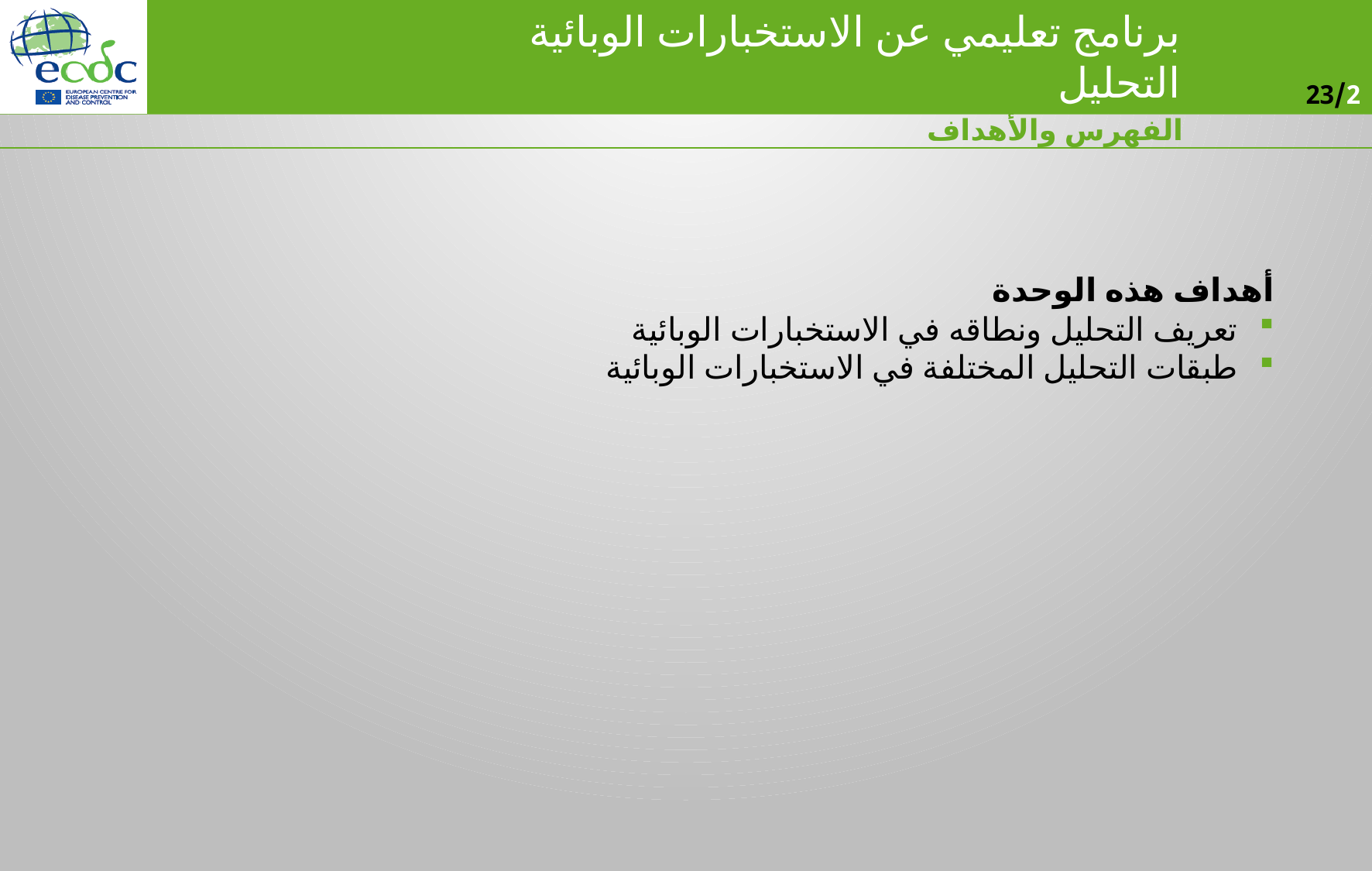

الفهرس والأهداف
أهداف هذه الوحدة
تعريف التحليل ونطاقه في الاستخبارات الوبائية
طبقات التحليل المختلفة في الاستخبارات الوبائية